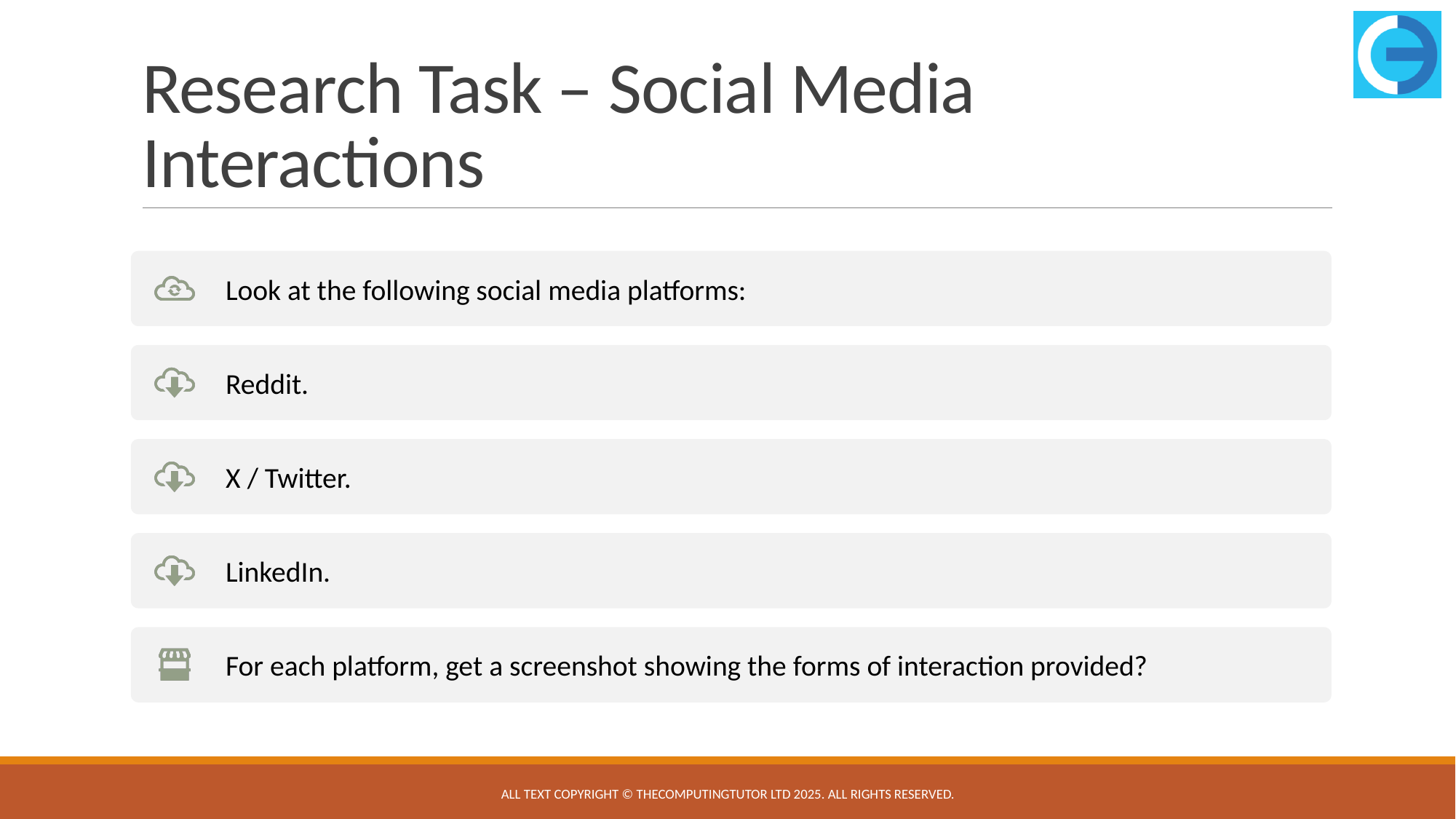

# Research Task – Social Media Interactions
Look at the following social media platforms:
Reddit.
X / Twitter.
LinkedIn.
For each platform, get a screenshot showing the forms of interaction provided?
All text copyright © TheComputingTutor Ltd 2025. All rights Reserved.